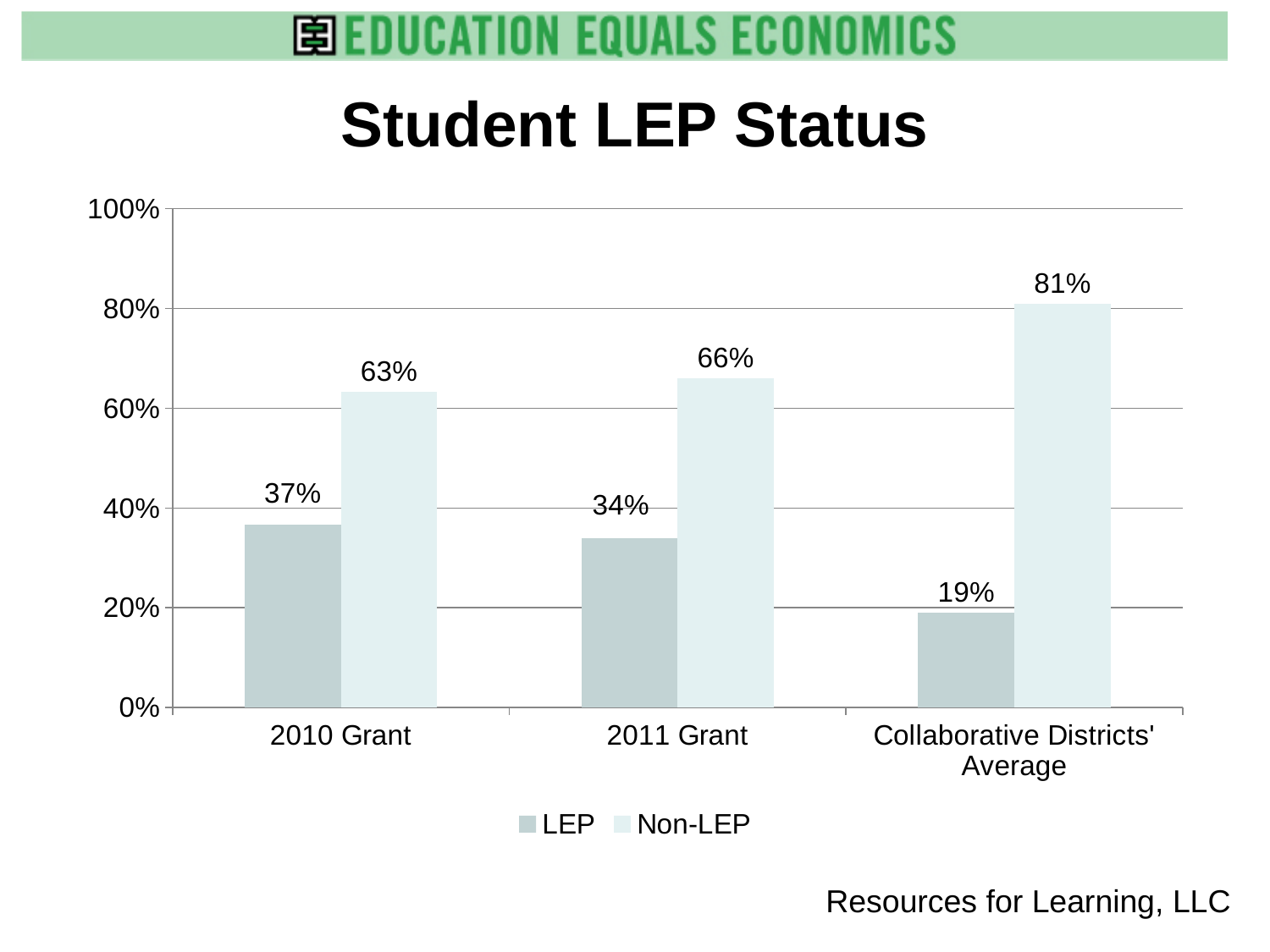

Student LEP Status

### Chart

| Category | LEP | Non-LEP |
|---|---|---|
| 2010 Grant | 0.3665031534688157 | 0.6334968465311878 |
| 2011 Grant | 0.33922651933701886 | 0.6607734806629859 |
| Collaborative Districts' Average | 0.19 | 0.81 |
 Resources for Learning, LLC